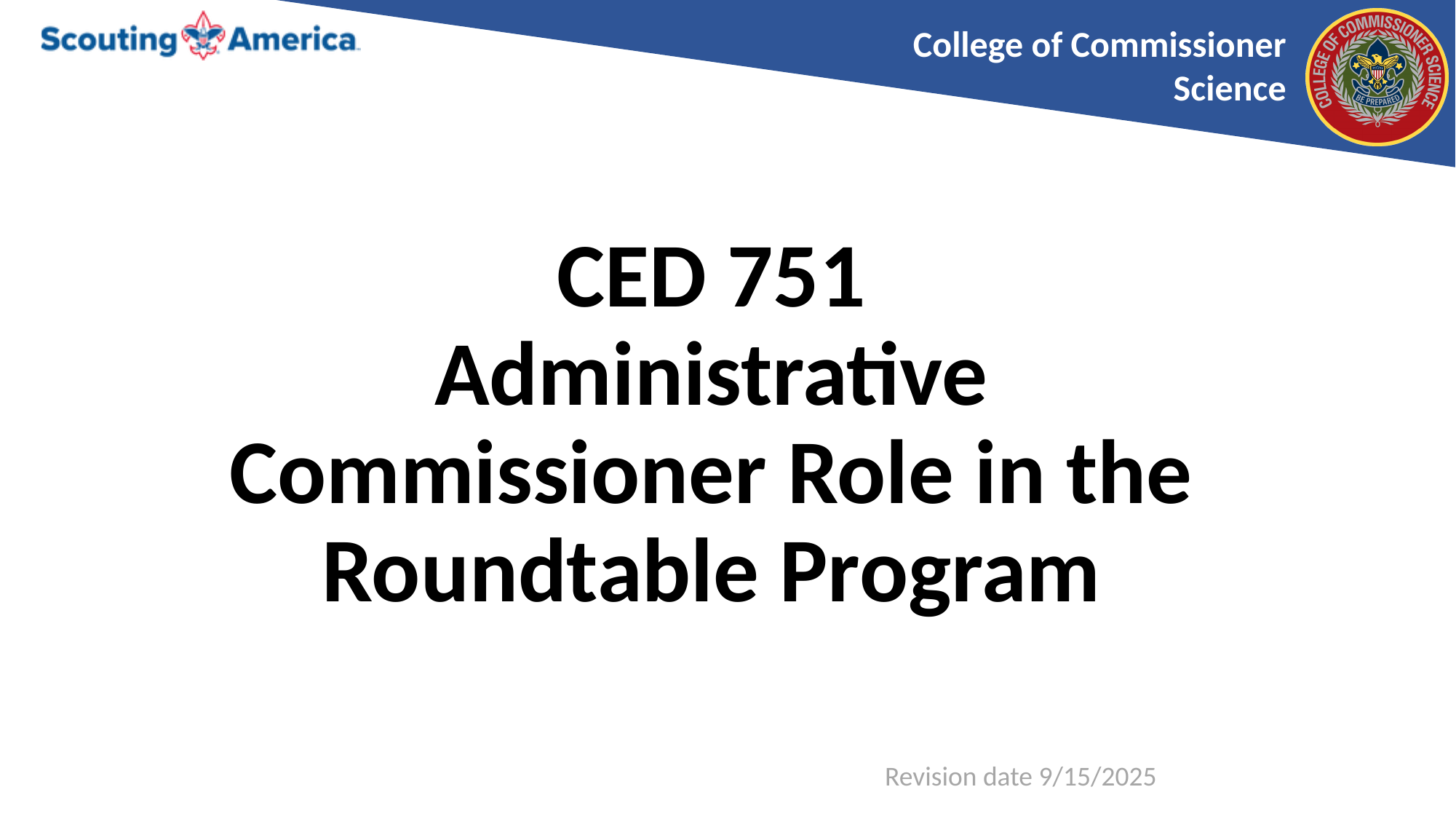

# CED 751 Administrative Commissioner Role in the Roundtable Program
Revision date 9/15/2025